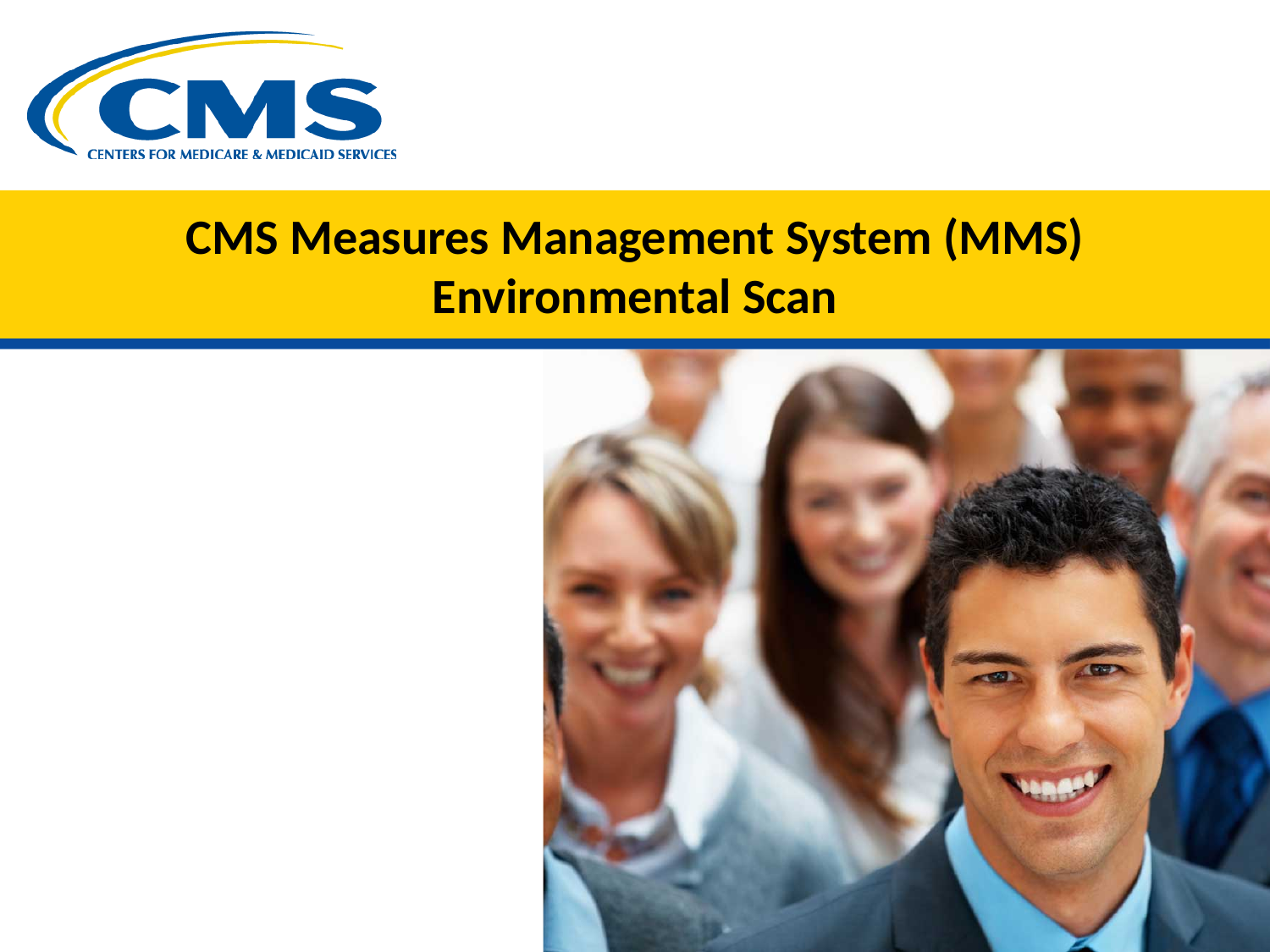

# CMS Measures Management System (MMS) Environmental Scan